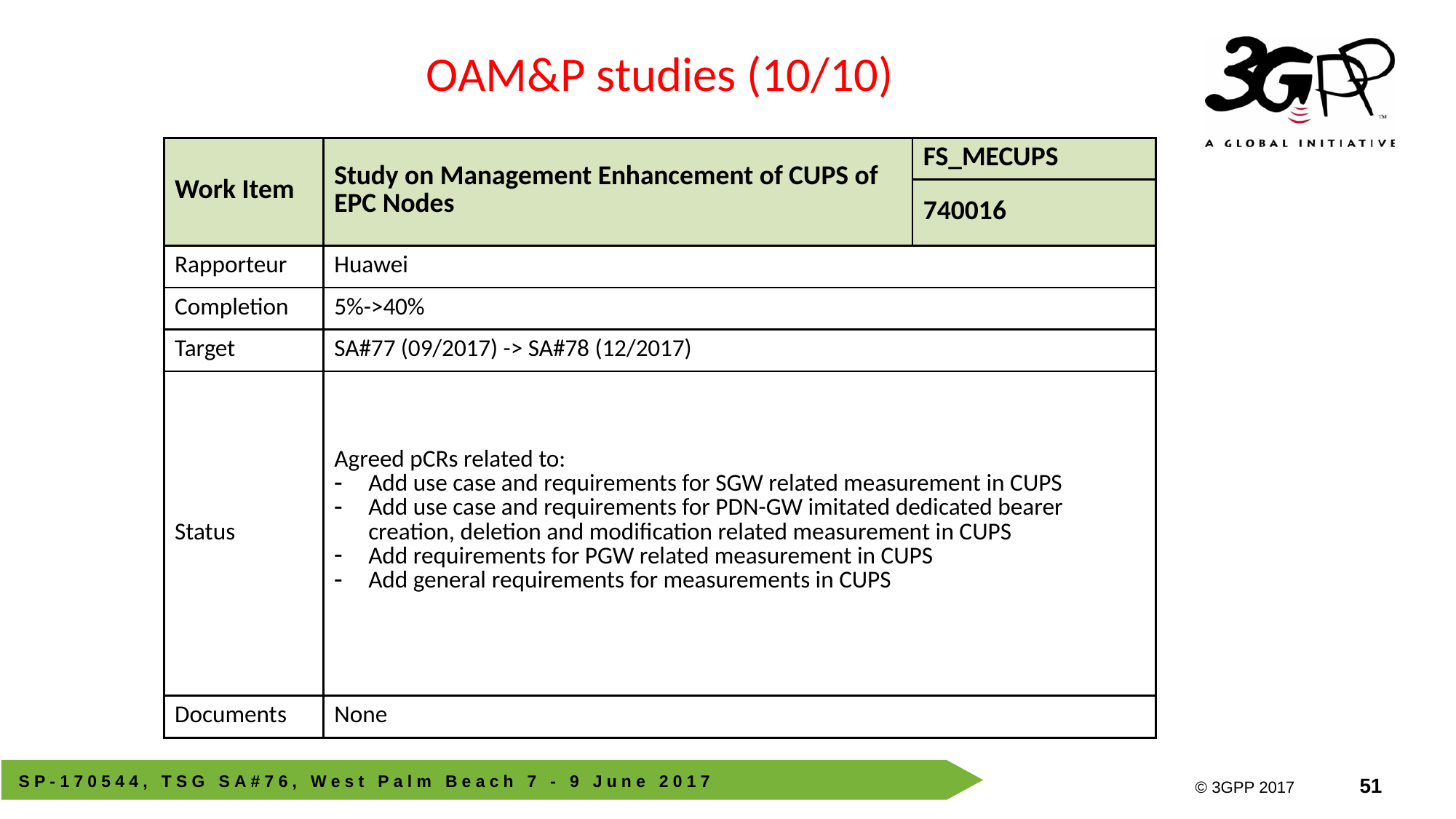

OAM&P studies (10/10)
| Work Item | Study on Management Enhancement of CUPS of EPC Nodes | FS\_MECUPS |
| --- | --- | --- |
|  |  | 740016 |
| Rapporteur | Huawei |  |
| Completion | 5%->40% |  |
| Target | SA#77 (09/2017) -> SA#78 (12/2017) |  |
| Status | Agreed pCRs related to: Add use case and requirements for SGW related measurement in CUPS Add use case and requirements for PDN-GW imitated dedicated bearer creation, deletion and modification related measurement in CUPS Add requirements for PGW related measurement in CUPS Add general requirements for measurements in CUPS |  |
| Documents | None |  |